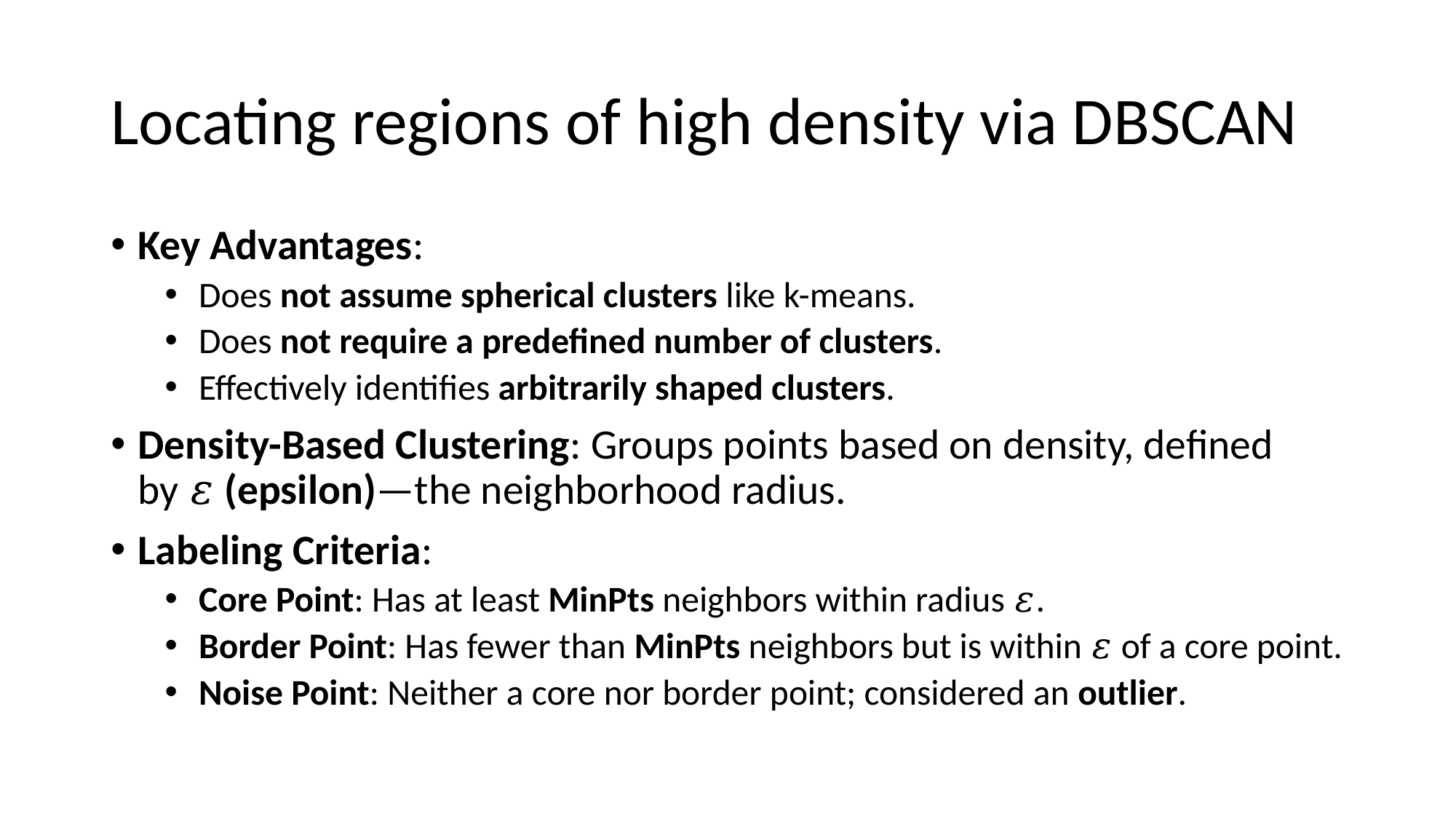

# Locating regions of high density via DBSCAN
Key Advantages:
Does not assume spherical clusters like k-means.
Does not require a predefined number of clusters.
Effectively identifies arbitrarily shaped clusters.
Density-Based Clustering: Groups points based on density, defined by 𝜀 (epsilon)—the neighborhood radius.
Labeling Criteria:
Core Point: Has at least MinPts neighbors within radius 𝜀.
Border Point: Has fewer than MinPts neighbors but is within 𝜀 of a core point.
Noise Point: Neither a core nor border point; considered an outlier.